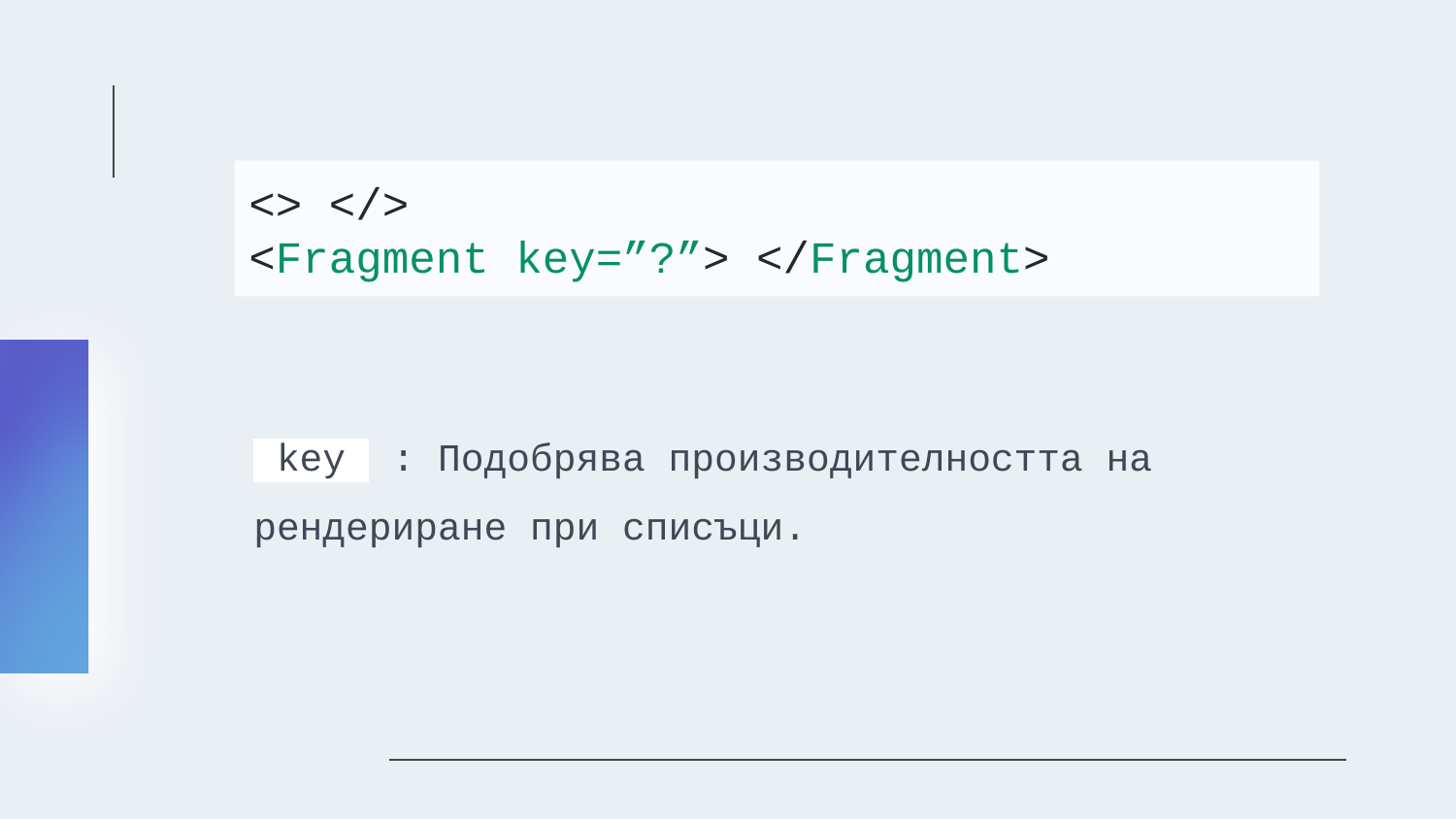

<> </>
<Fragment key=”?”> </Fragment>
 key  : Подобрява производителността на рендериране при списъци.